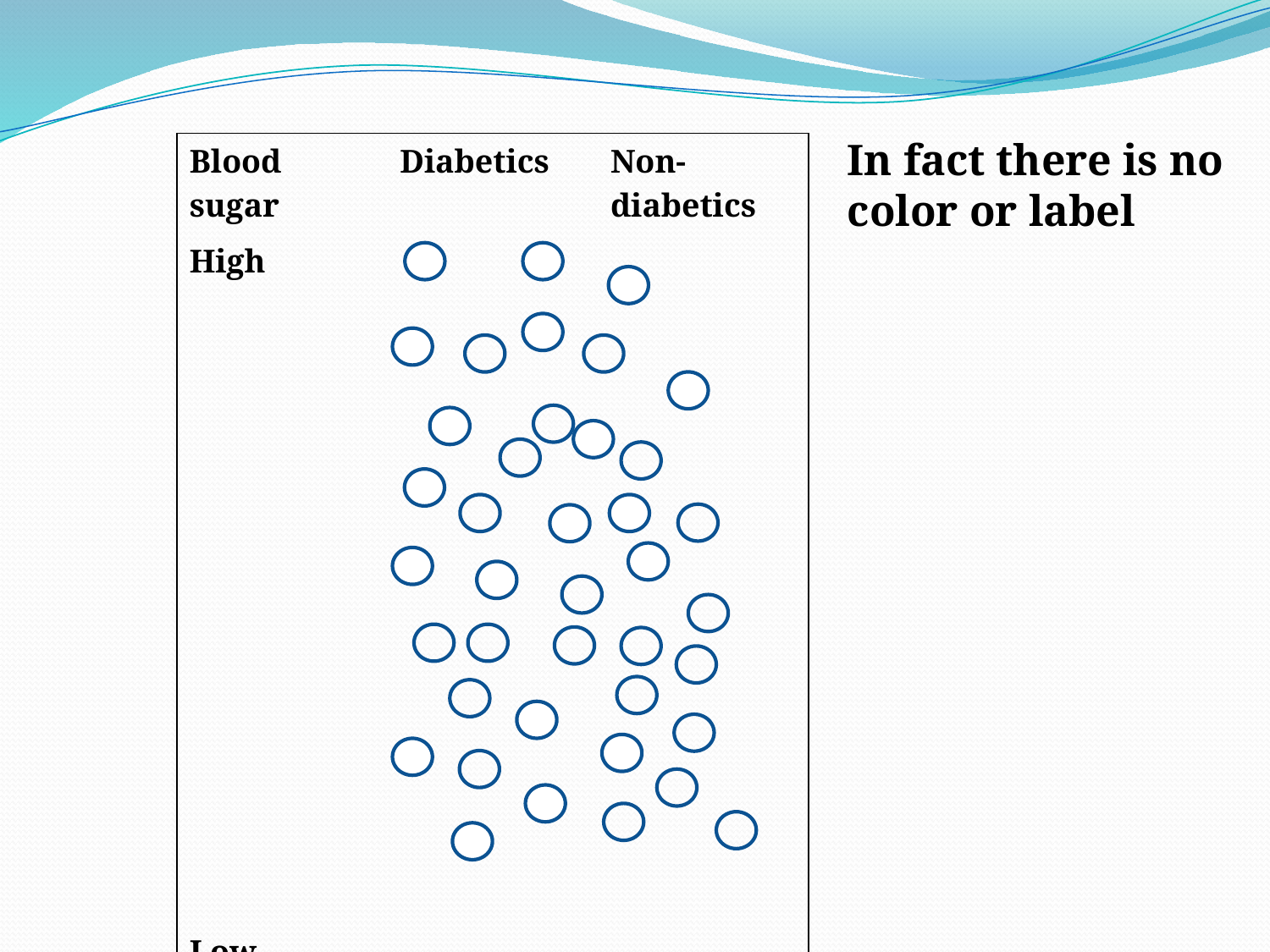

In fact there is no color or label
| Blood sugar | Diabetics | Non-diabetics |
| --- | --- | --- |
| High Low |  |  |